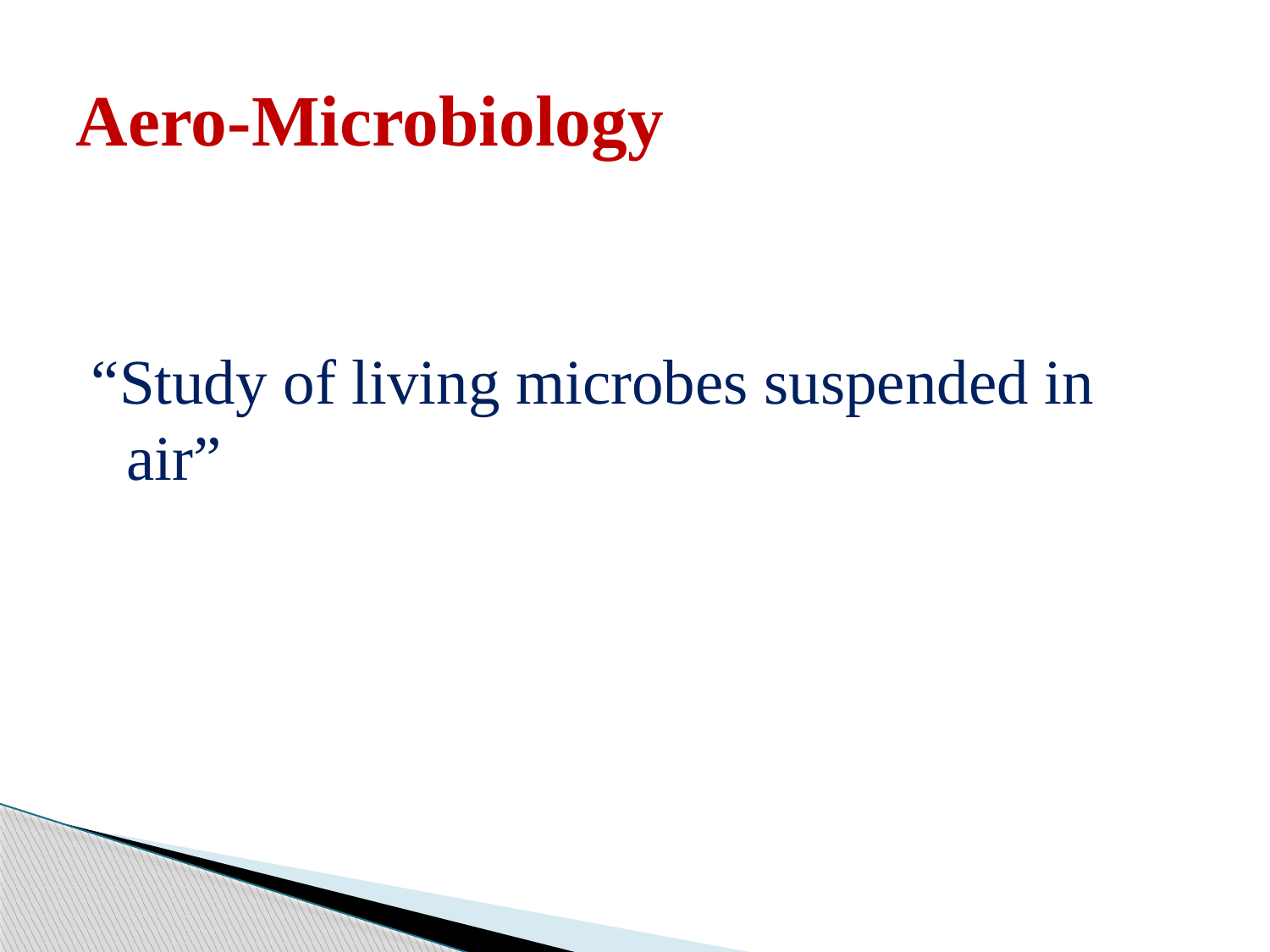

# Aero-Microbiology

“Study of living microbes suspended in air”